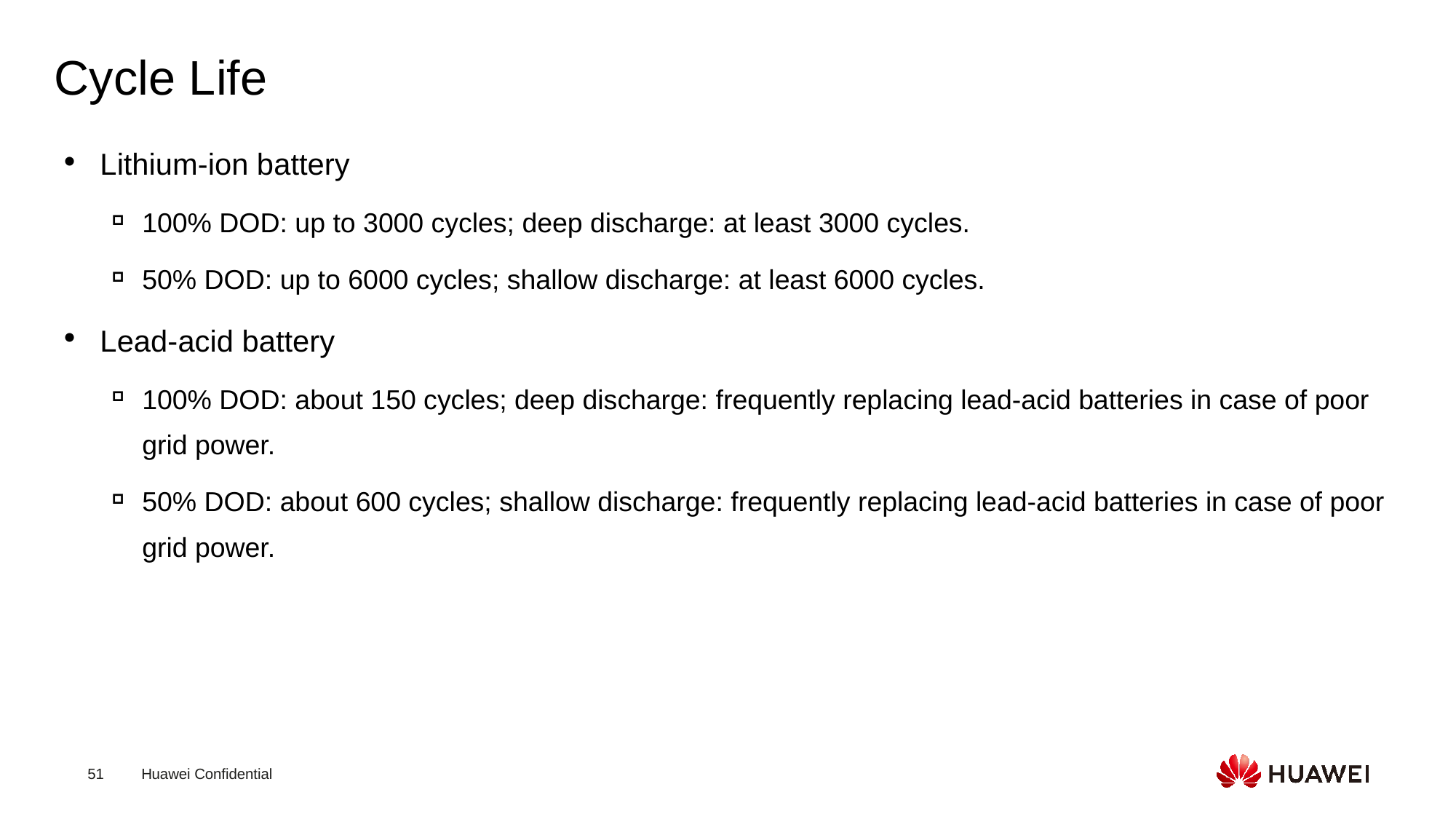

# Cycle Life
Lithium-ion battery
100% DOD: up to 3000 cycles; deep discharge: at least 3000 cycles.
50% DOD: up to 6000 cycles; shallow discharge: at least 6000 cycles.
Lead-acid battery
100% DOD: about 150 cycles; deep discharge: frequently replacing lead-acid batteries in case of poor grid power.
50% DOD: about 600 cycles; shallow discharge: frequently replacing lead-acid batteries in case of poor grid power.